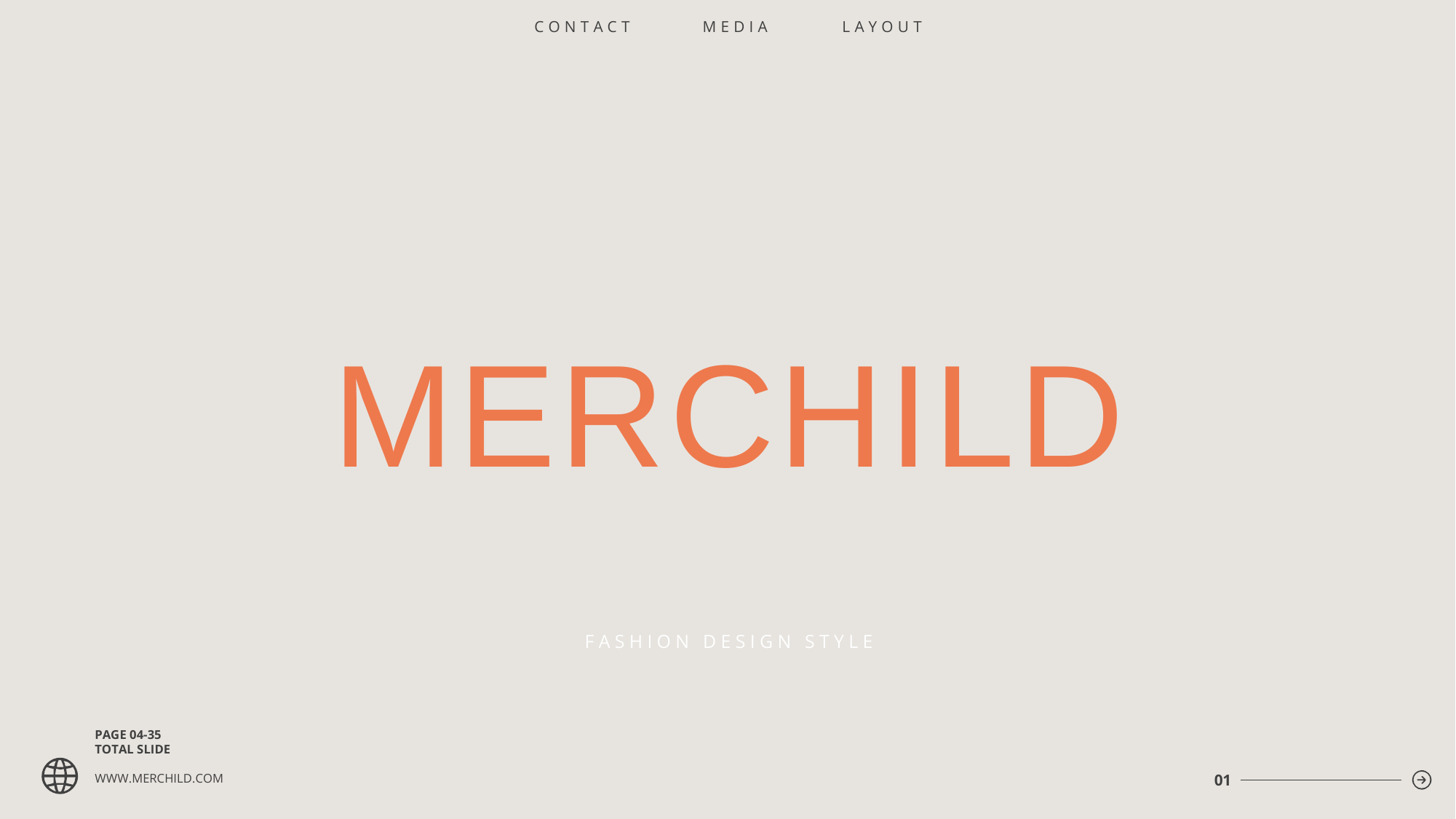

CONTACT
MEDIA
LAYOUT

MERCHILD
FASHION DESIGN STYLE
PAGE 04-35
TOTAL SLIDE

WWW.MERCHILD.COM
01